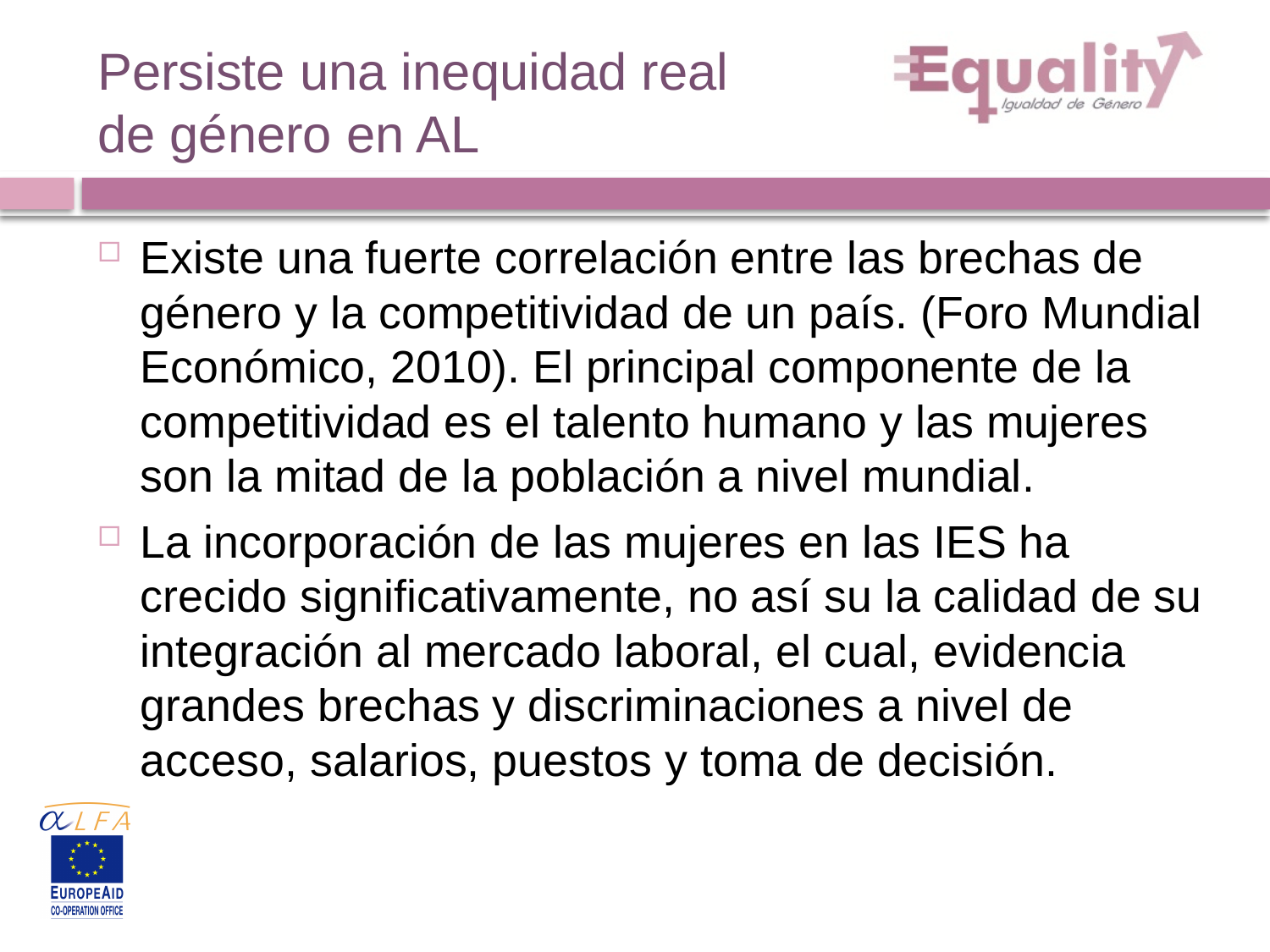

# Persiste una inequidad real de género en AL
Existe una fuerte correlación entre las brechas de género y la competitividad de un país. (Foro Mundial Económico, 2010). El principal componente de la competitividad es el talento humano y las mujeres son la mitad de la población a nivel mundial.
La incorporación de las mujeres en las IES ha crecido significativamente, no así su la calidad de su integración al mercado laboral, el cual, evidencia grandes brechas y discriminaciones a nivel de acceso, salarios, puestos y toma de decisión.